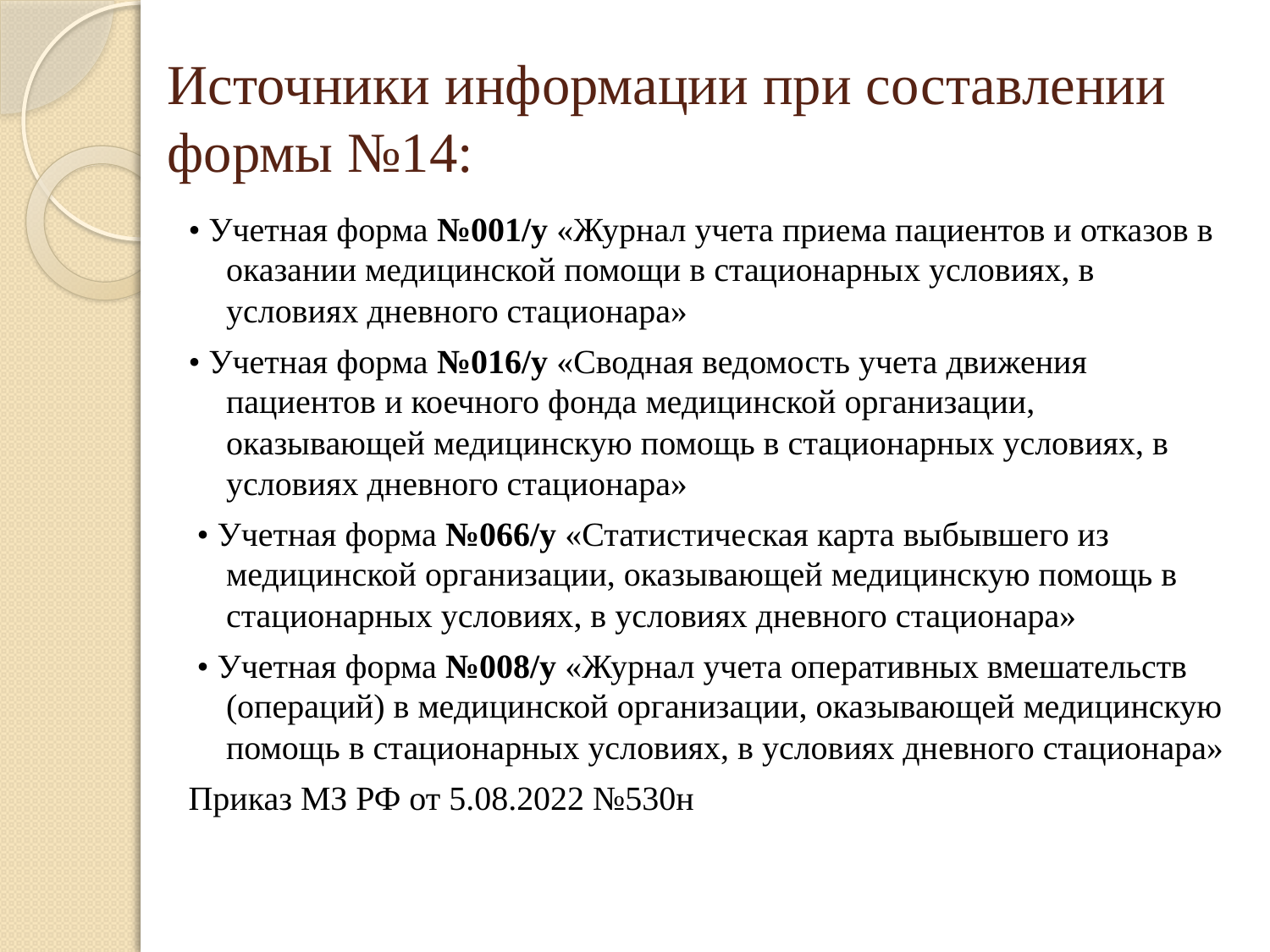

# Источники информации при составлении формы №14:
• Учетная форма №001/у «Журнал учета приема пациентов и отказов в оказании медицинской помощи в стационарных условиях, в условиях дневного стационара»
• Учетная форма №016/у «Сводная ведомость учета движения пациентов и коечного фонда медицинской организации, оказывающей медицинскую помощь в стационарных условиях, в условиях дневного стационара»
 • Учетная форма №066/у «Статистическая карта выбывшего из медицинской организации, оказывающей медицинскую помощь в стационарных условиях, в условиях дневного стационара»
 • Учетная форма №008/у «Журнал учета оперативных вмешательств (операций) в медицинской организации, оказывающей медицинскую помощь в стационарных условиях, в условиях дневного стационара»
Приказ МЗ РФ от 5.08.2022 №530н